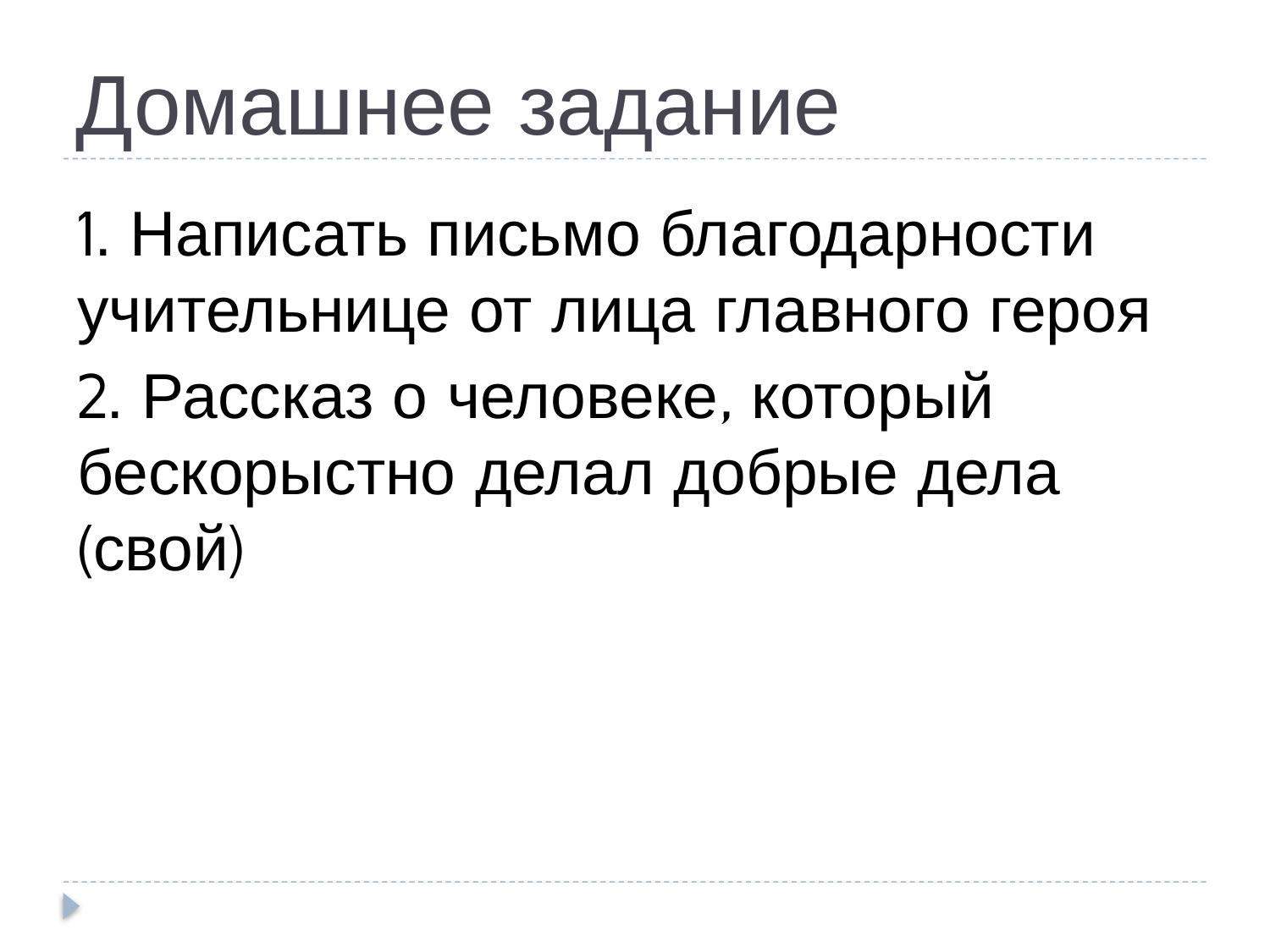

# Домашнее задание
1. Написать письмо благодарности учительнице от лица главного героя
2. Рассказ о человеке, который бескорыстно делал добрые дела (свой)